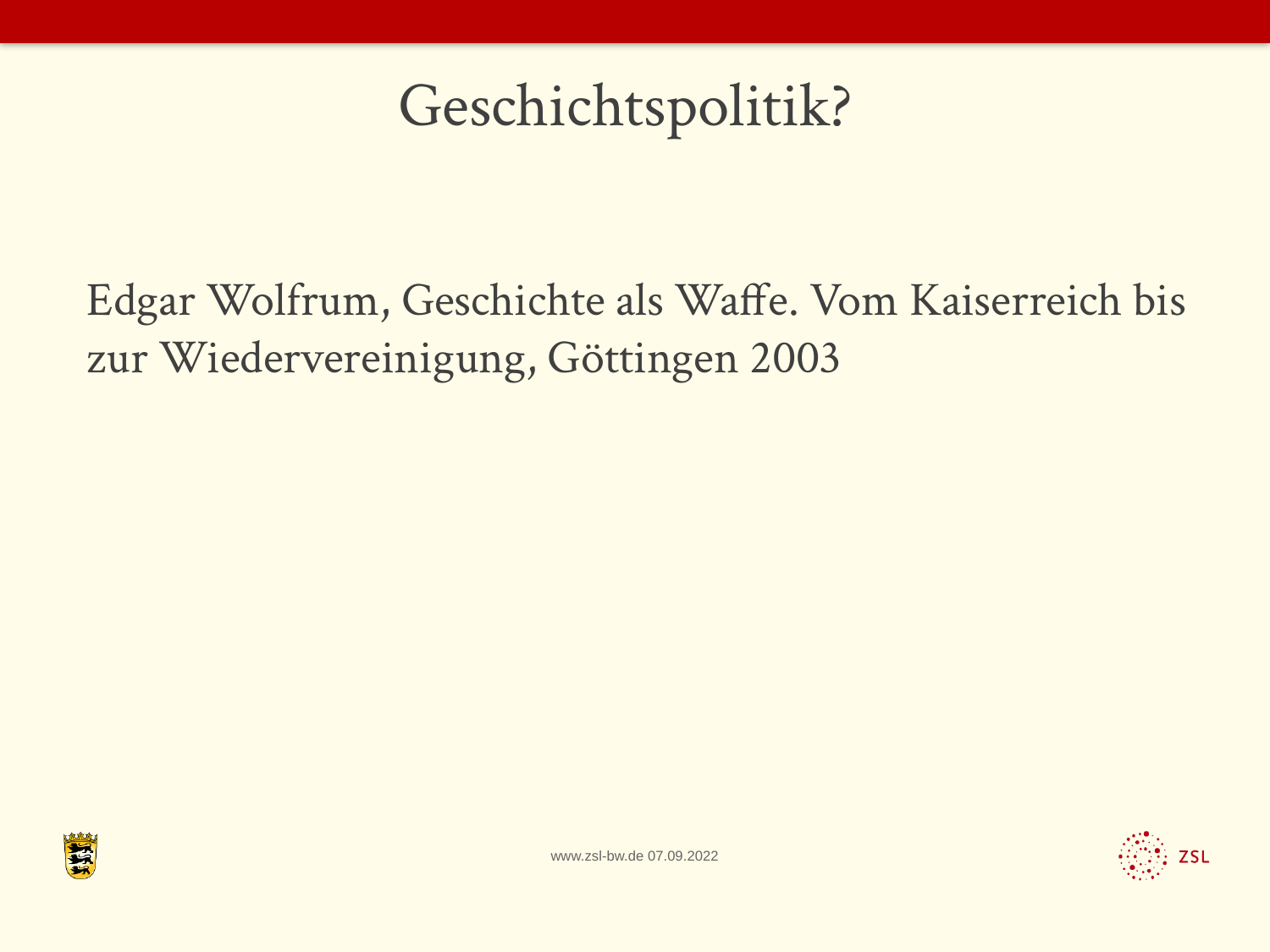

Geschichtspolitik?
# Edgar Wolfrum, Geschichte als Waffe. Vom Kaiserreich bis zur Wiedervereinigung, Göttingen 2003